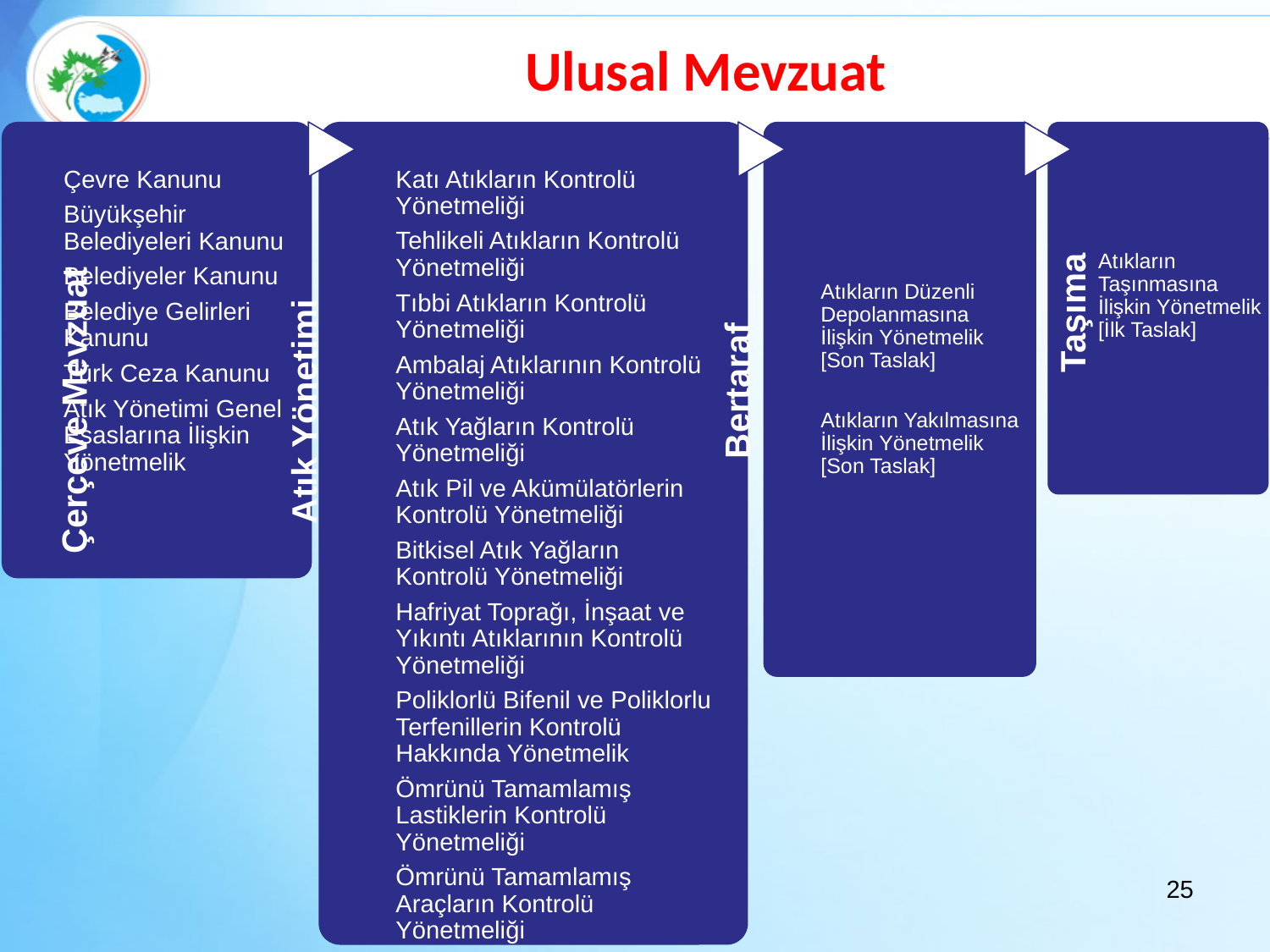

Ulusal Mevzuat
  Çerçeve Mevzuat

Çevre Kanunu
Büyükşehir Belediyeleri Kanunu
Belediyeler Kanunu
Belediye Gelirleri Kanunu
Türk Ceza Kanunu
Atık Yönetimi Genel Esaslarına İlişkin Yönetmelik

                          Atık Yönetimi

Katı Atıkların Kontrolü Yönetmeliği
Tehlikeli Atıkların Kontrolü Yönetmeliği
Tıbbi Atıkların Kontrolü Yönetmeliği
Ambalaj Atıklarının Kontrolü Yönetmeliği
Atık Yağların Kontrolü Yönetmeliği
Atık Pil ve Akümülatörlerin Kontrolü Yönetmeliği
Bitkisel Atık Yağların Kontrolü Yönetmeliği
Hafriyat Toprağı, İnşaat ve Yıkıntı Atıklarının Kontrolü Yönetmeliği
Poliklorlü Bifenil ve Poliklorlu Terfenillerin Kontrolü Hakkında Yönetmelik
Ömrünü Tamamlamış Lastiklerin Kontrolü Yönetmeliği
Ömrünü Tamamlamış Araçların Kontrolü Yönetmeliği
                      Bertaraf

Atıkların Düzenli Depolanmasına İlişkin Yönetmelik [Son Taslak]

Atıkların Yakılmasına İlişkin Yönetmelik [Son Taslak]
Taşıma

Atıkların Taşınmasına İlişkin Yönetmelik [İlk Taslak]

25